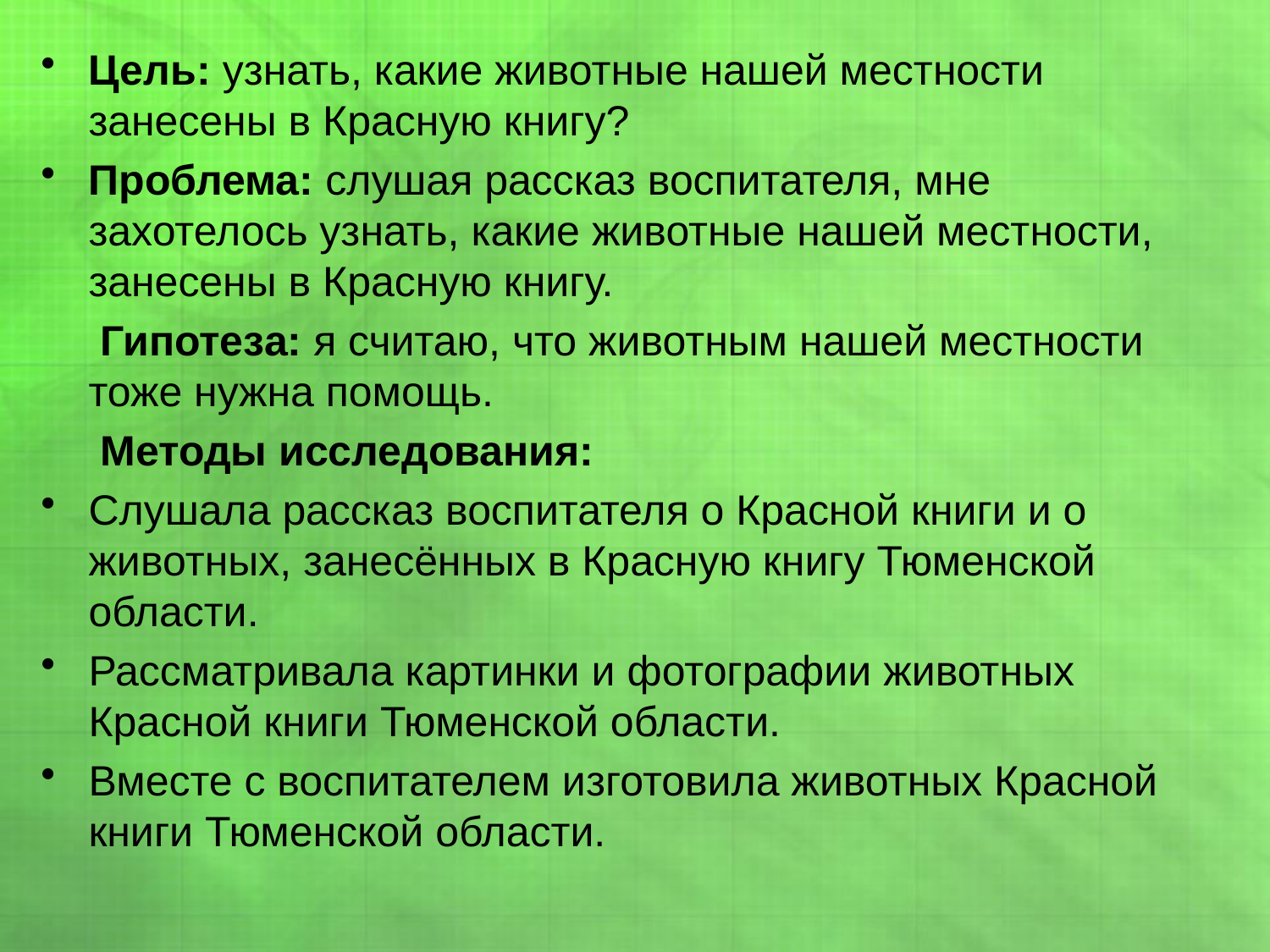

Цель: узнать, какие животные нашей местности занесены в Красную книгу?
Проблема: слушая рассказ воспитателя, мне захотелось узнать, какие животные нашей местности, занесены в Красную книгу.
     Гипотеза: я считаю, что животным нашей местности тоже нужна помощь.
     Методы исследования:
Слушала рассказ воспитателя о Красной книги и о животных, занесённых в Красную книгу Тюменской области.
Рассматривала картинки и фотографии животных Красной книги Тюменской области.
Вместе с воспитателем изготовила животных Красной книги Тюменской области.